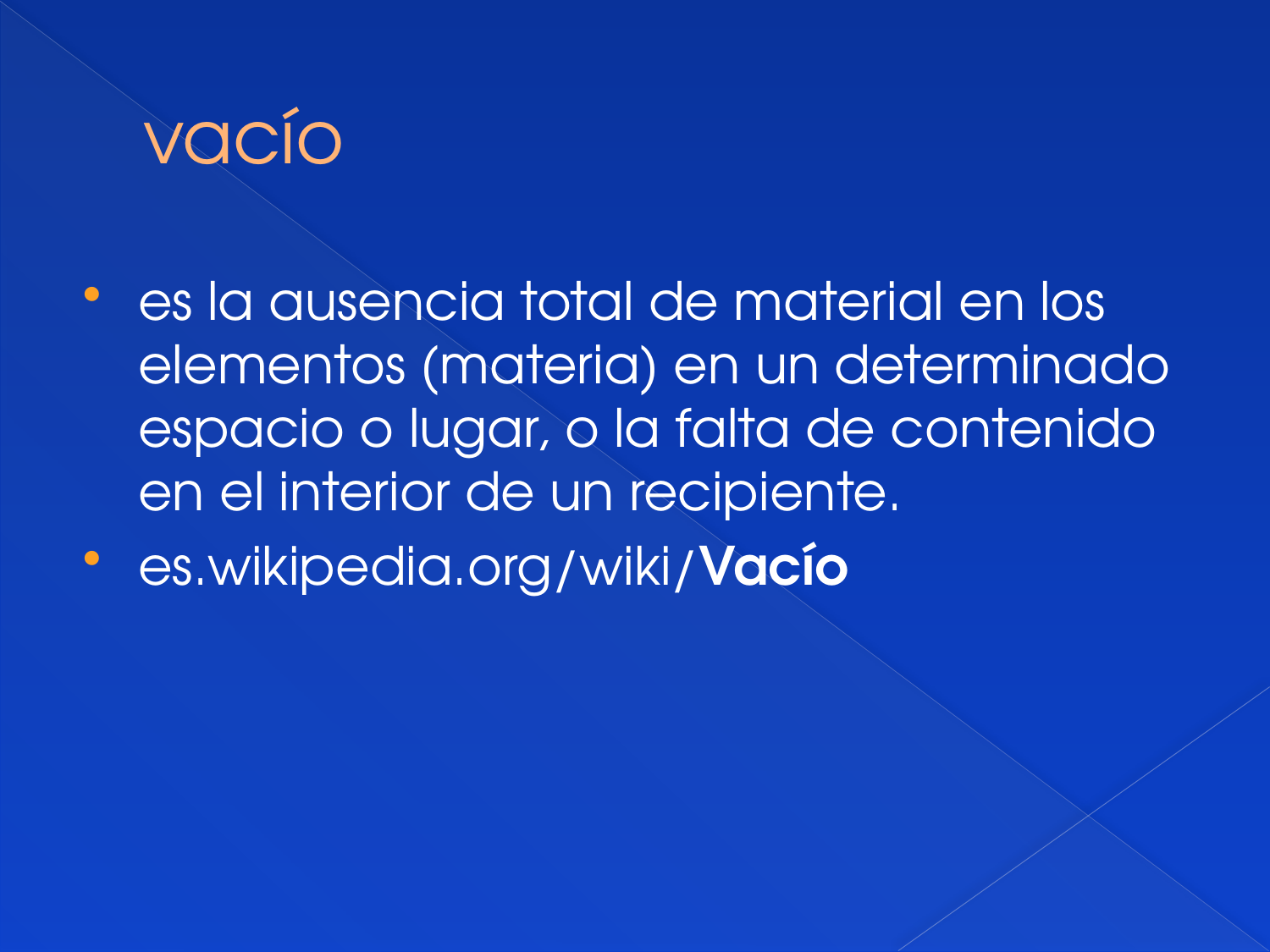

# vacío
es la ausencia total de material en los elementos (materia) en un determinado espacio o lugar, o la falta de contenido en el interior de un recipiente.
es.wikipedia.org/wiki/Vacío‎